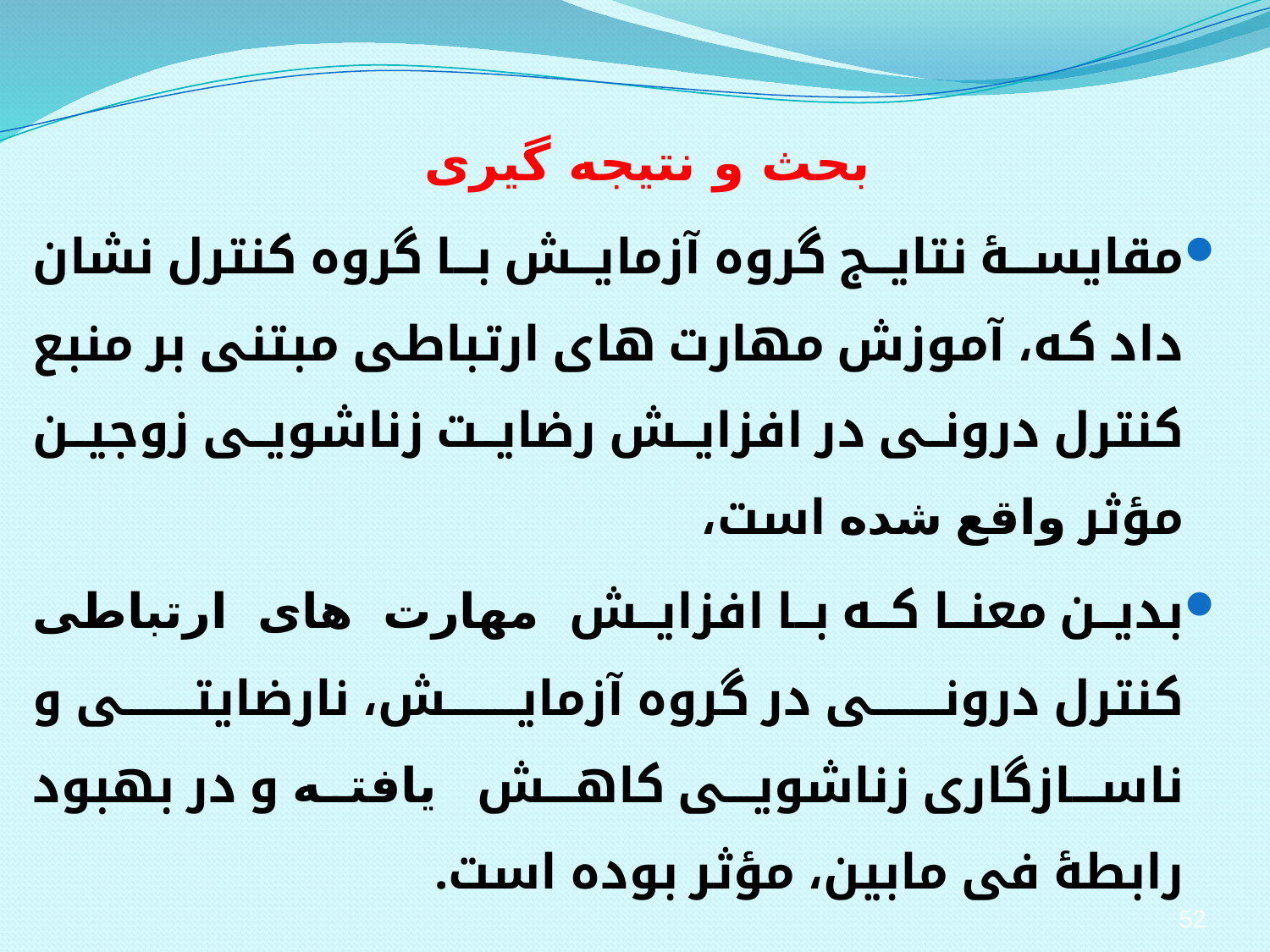

# بحث و نتیجه گیری
مقایسۀ نتایج گروه آزمایش با گروه کنترل نشان داد که، آموزش مهارت های ارتباطی مبتنی بر منبع کنترل درونی در افزایش رضایت زناشویی زوجین مؤثر واقع شده است،
بدین معنا که با افزایش مهارت های ارتباطی کنترل درونی در گروه آزمایش، نارضایتی و ناسازگاری زناشویی کاهش یافته و در بهبود رابطۀ فی مابین، مؤثر بوده است.

52